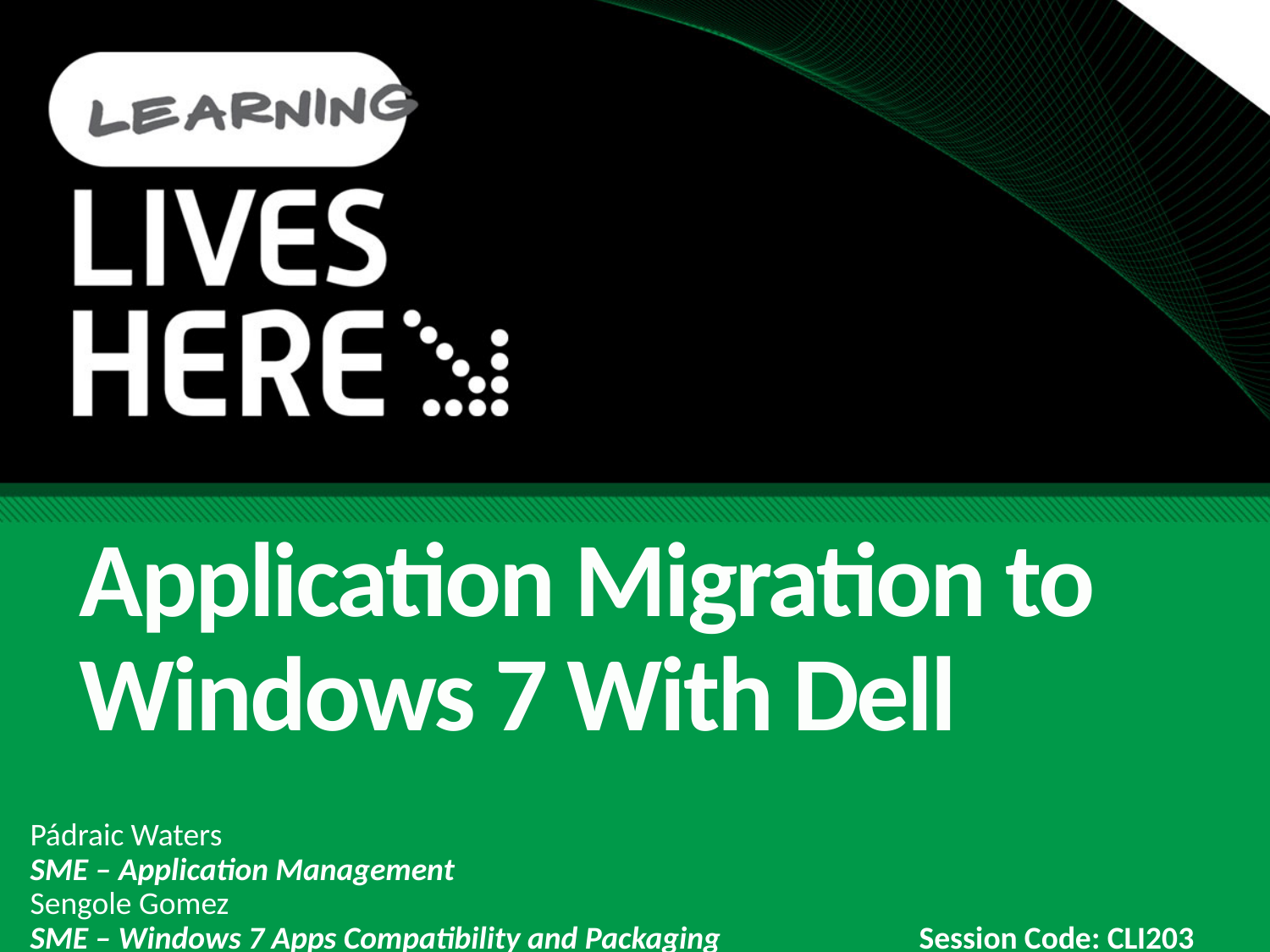

# Application Migration to Windows 7 With Dell

Pádraic Waters
SME – Application Management
Sengole Gomez
SME – Windows 7 Apps Compatibility and Packaging		Session Code: CLI203